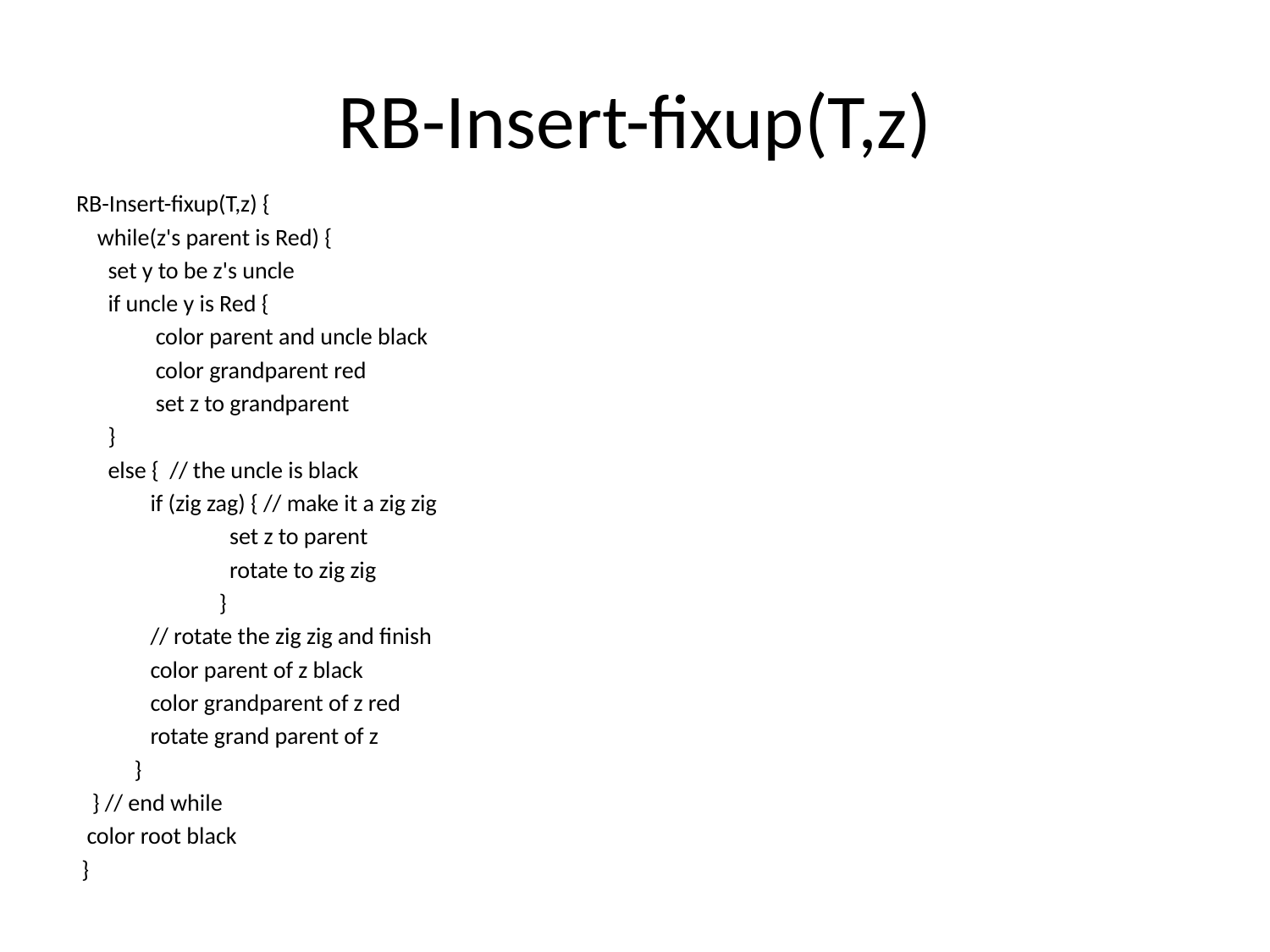

# RB-Insert-fixup(T,z)
RB-Insert-fixup(T,z) {
    while(z's parent is Red) {
      set y to be z's uncle
      if uncle y is Red {
               color parent and uncle black
               color grandparent red
               set z to grandparent
      }
      else {  // the uncle is black
              if (zig zag) { // make it a zig zig
                             set z to parent
                             rotate to zig zig
                           }
              // rotate the zig zig and finish
              color parent of z black
              color grandparent of z red
              rotate grand parent of z
           }
   } // end while
  color root black
 }